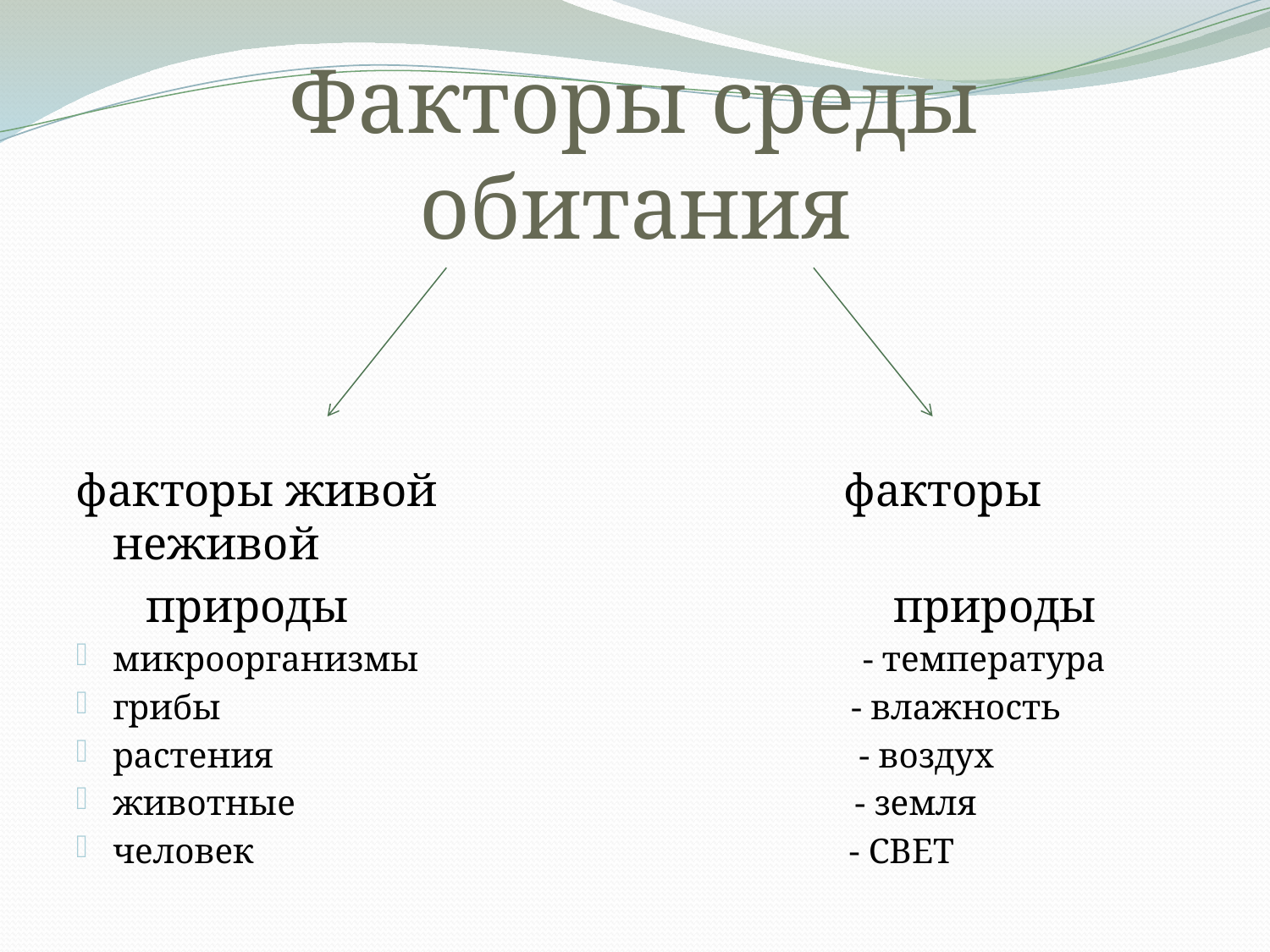

# Факторы среды обитания

факторы живой                                   факторы неживой
      природы                                               природы
микроорганизмы                                                  - температура
грибы                                                                       - влажность
растения                                                                  - воздух
животные                                                               - земля
человек                                                                   - СВЕТ